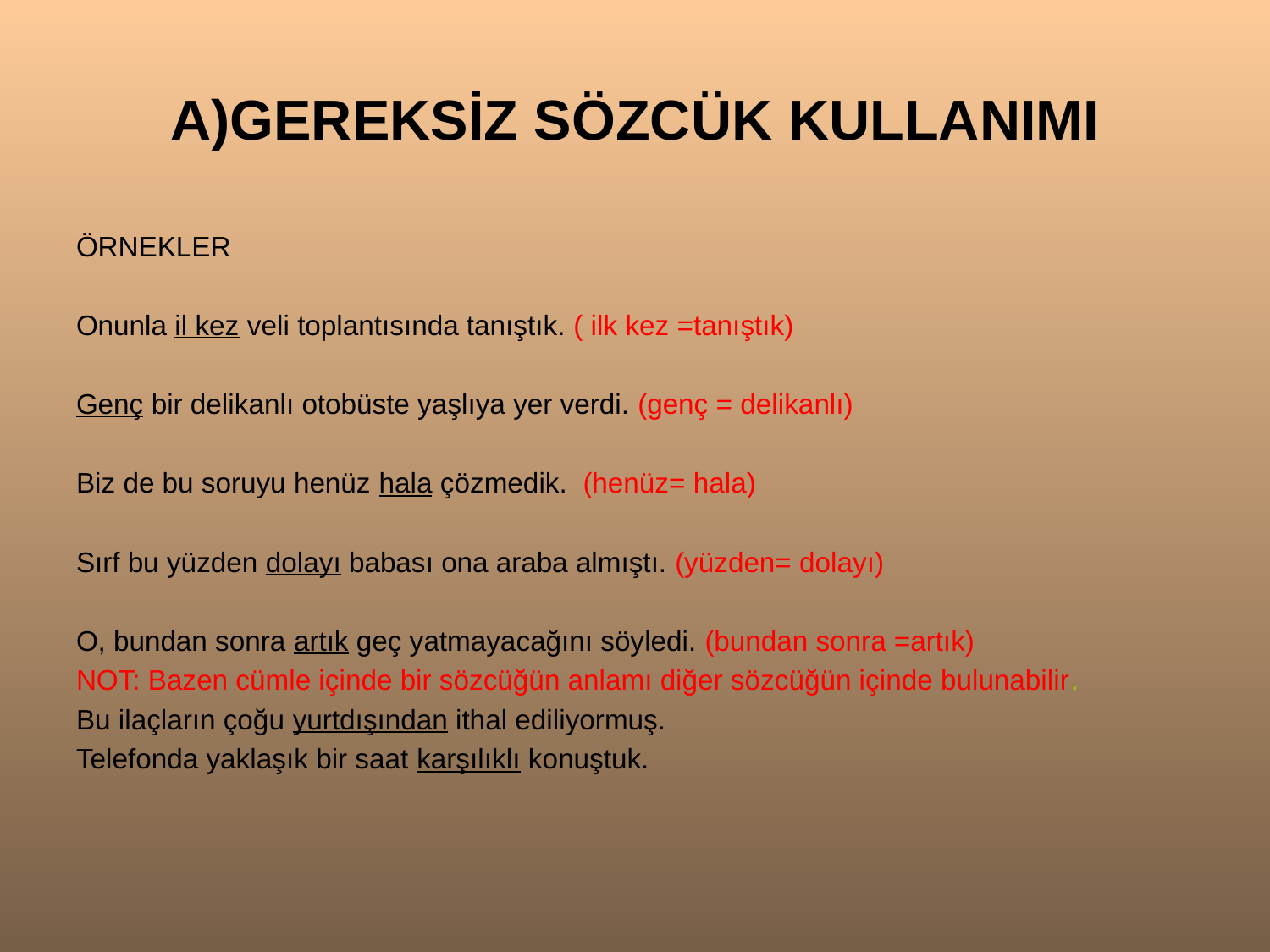

# A)GEREKSİZ SÖZCÜK KULLANIMI
ÖRNEKLER

Onunla il kez veli toplantısında tanıştık. ( ilk kez =tanıştık)

Genç bir delikanlı otobüste yaşlıya yer verdi. (genç = delikanlı)

Biz de bu soruyu henüz hala çözmedik.  (henüz= hala)

Sırf bu yüzden dolayı babası ona araba almıştı. (yüzden= dolayı)

O, bundan sonra artık geç yatmayacağını söyledi. (bundan sonra =artık)
NOT: Bazen cümle içinde bir sözcüğün anlamı diğer sözcüğün içinde bulunabilir.
Bu ilaçların çoğu yurtdışından ithal ediliyormuş.
Telefonda yaklaşık bir saat karşılıklı konuştuk.